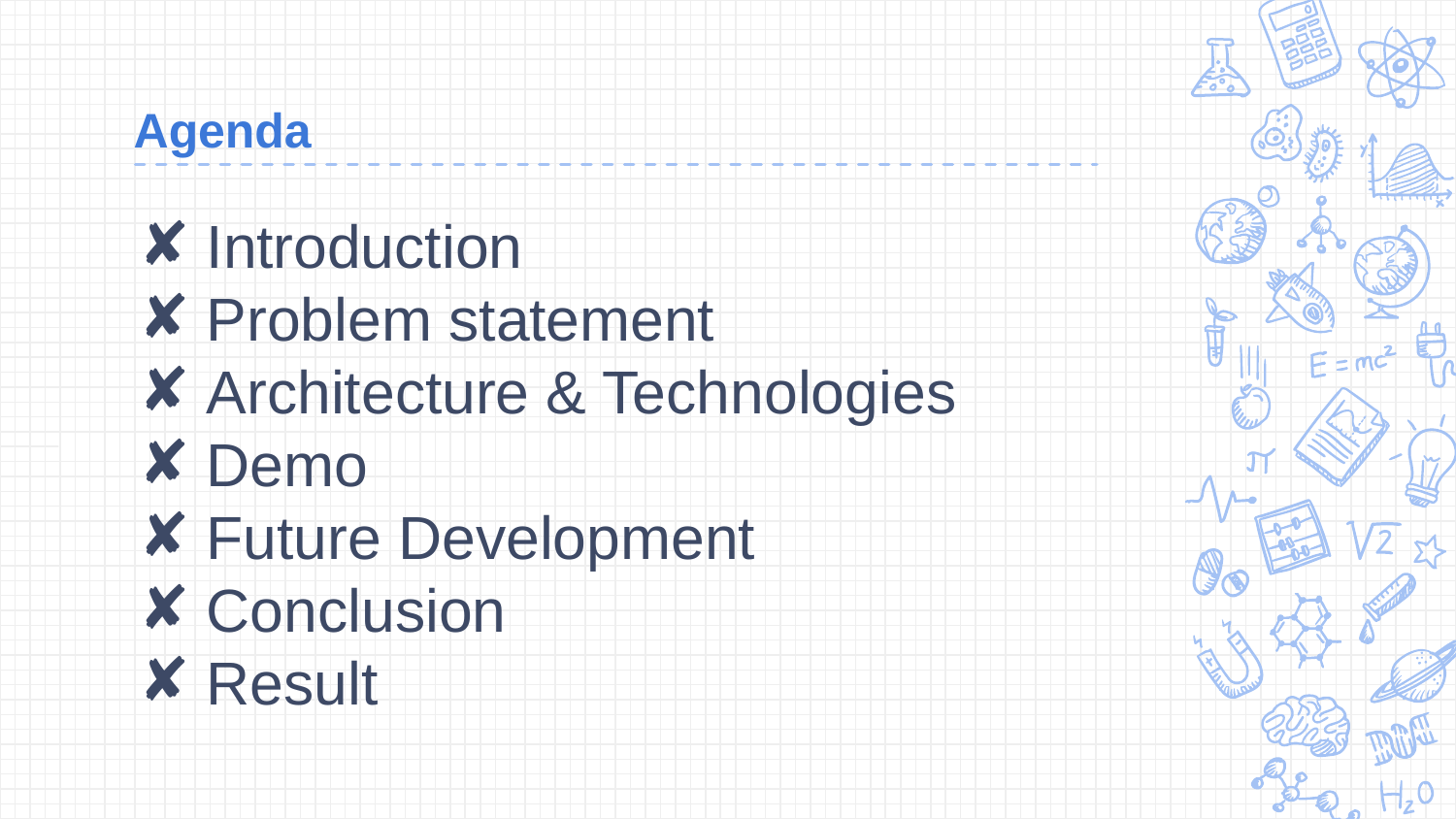

# Agenda
Introduction
Problem statement
Architecture & Technologies
Demo
Future Development
Conclusion
Result